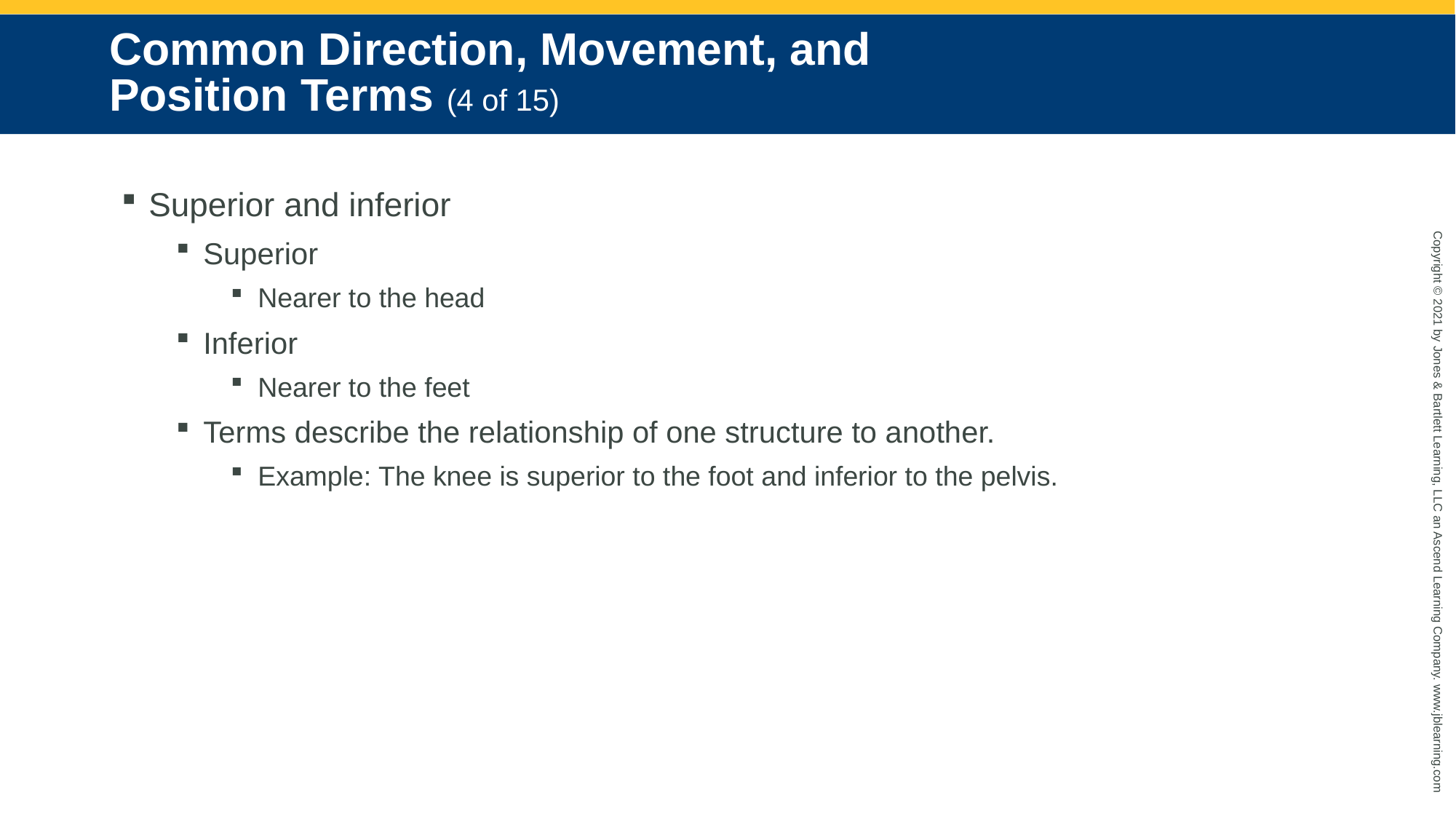

# Common Direction, Movement, and Position Terms (4 of 15)
Superior and inferior
Superior
Nearer to the head
Inferior
Nearer to the feet
Terms describe the relationship of one structure to another.
Example: The knee is superior to the foot and inferior to the pelvis.